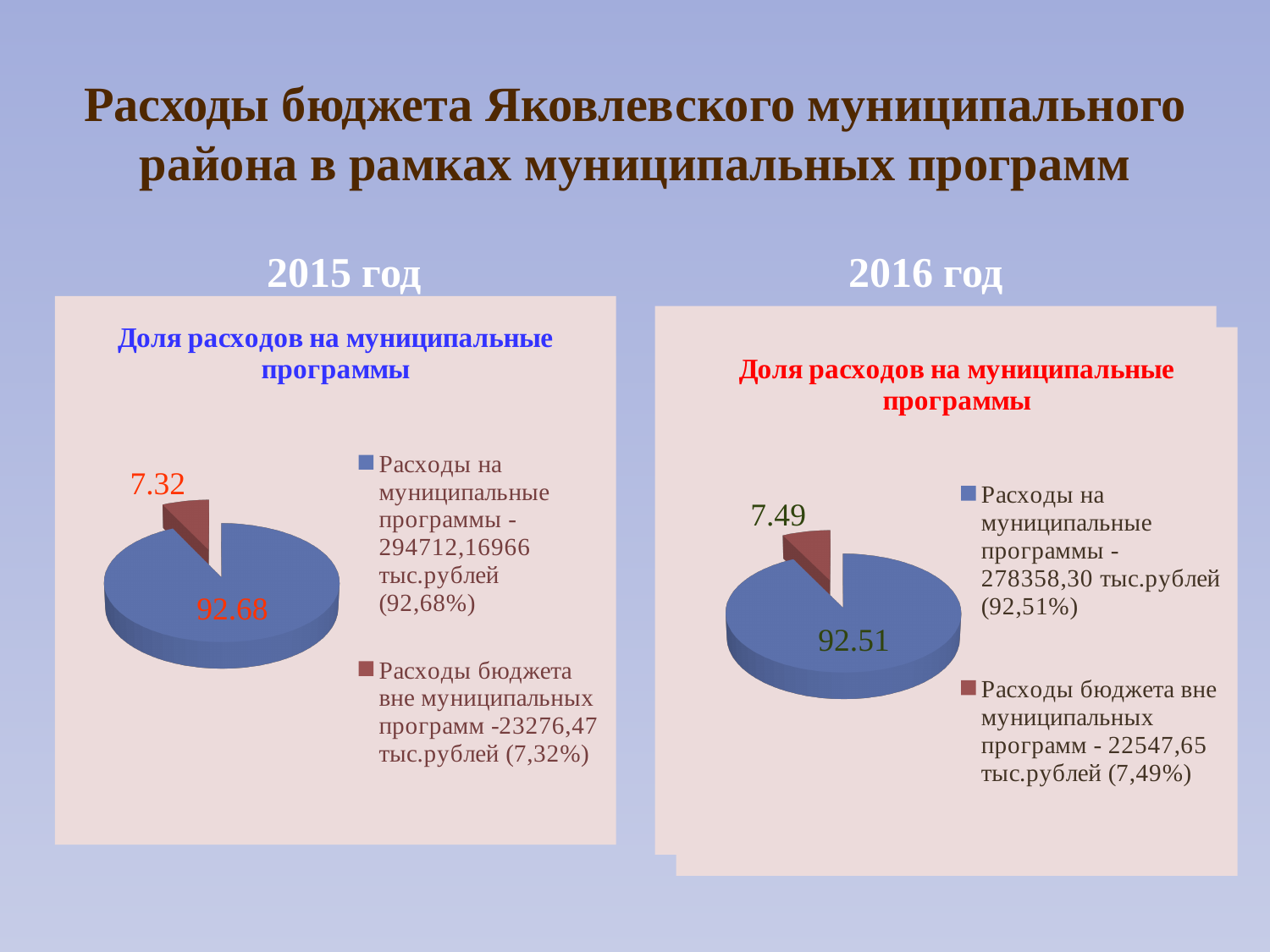

# Расходы бюджета Яковлевского муниципального района в рамках муниципальных программ
2015 год
2016 год

[unsupported chart]

[unsupported chart]

[unsupported chart]